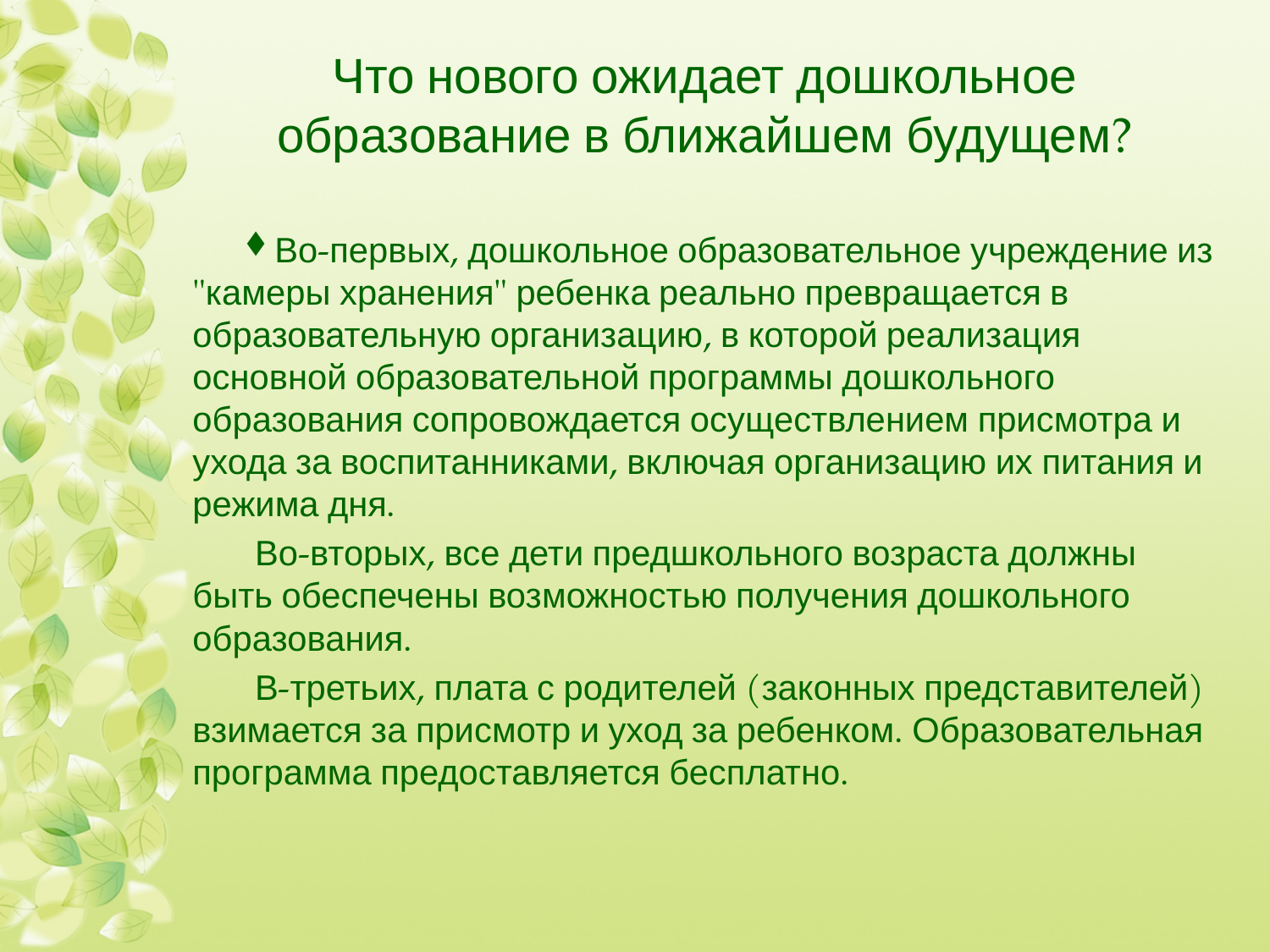

# Что нового ожидает дошкольное образование в ближайшем будущем?
Во-первых, дошкольное образовательное учреждение из "камеры хранения" ребенка реально превращается в образовательную организацию, в которой реализация основной образовательной программы дошкольного образования сопровождается осуществлением присмотра и ухода за воспитанниками, включая организацию их питания и режима дня.
       Во-вторых, все дети предшкольного возраста должны быть обеспечены возможностью получения дошкольного образования.
       В-третьих, плата с родителей (законных представителей) взимается за присмотр и уход за ребенком. Образовательная программа предоставляется бесплатно.